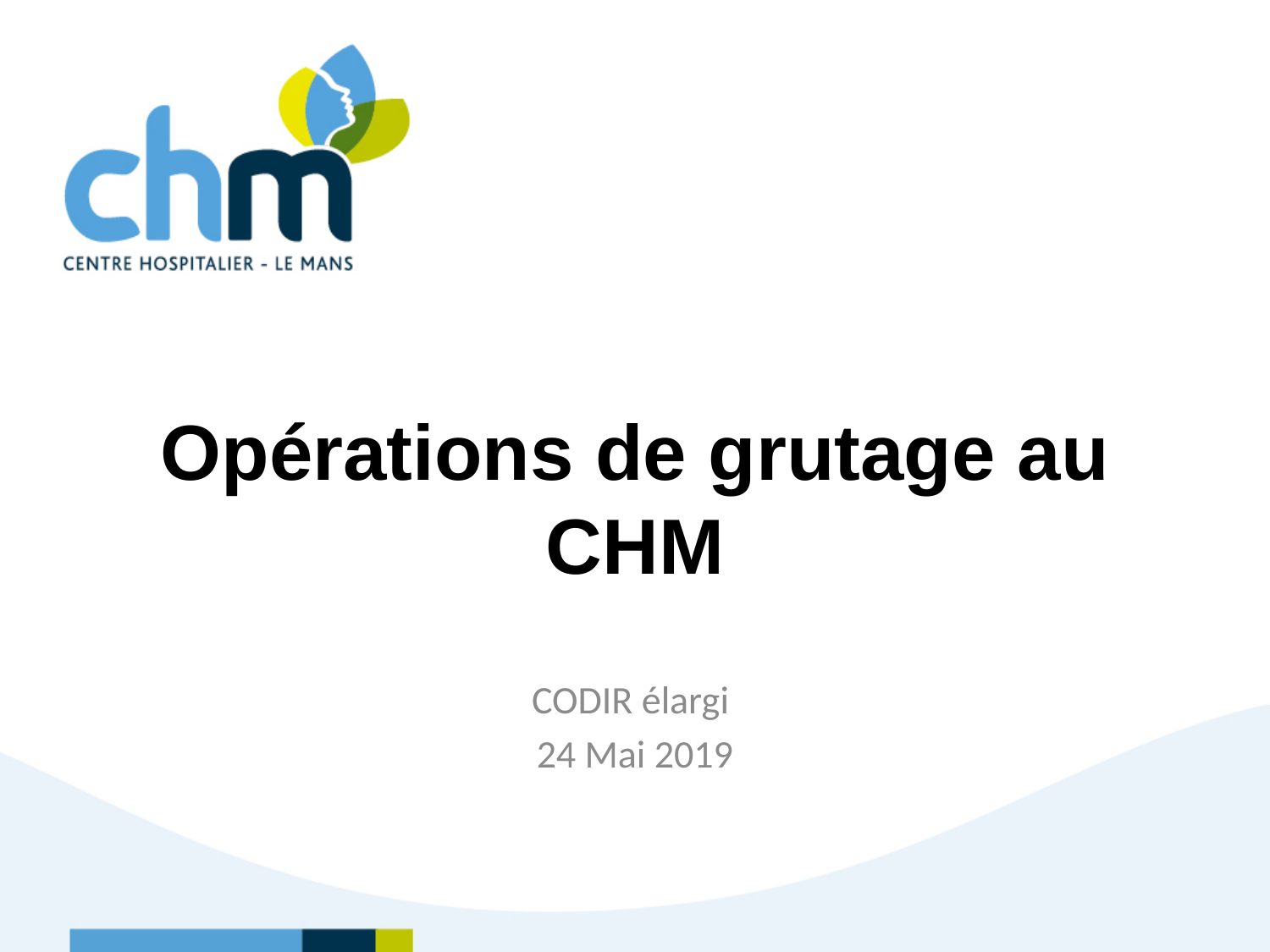

# Opérations de grutage au CHM
CODIR élargi
24 Mai 2019